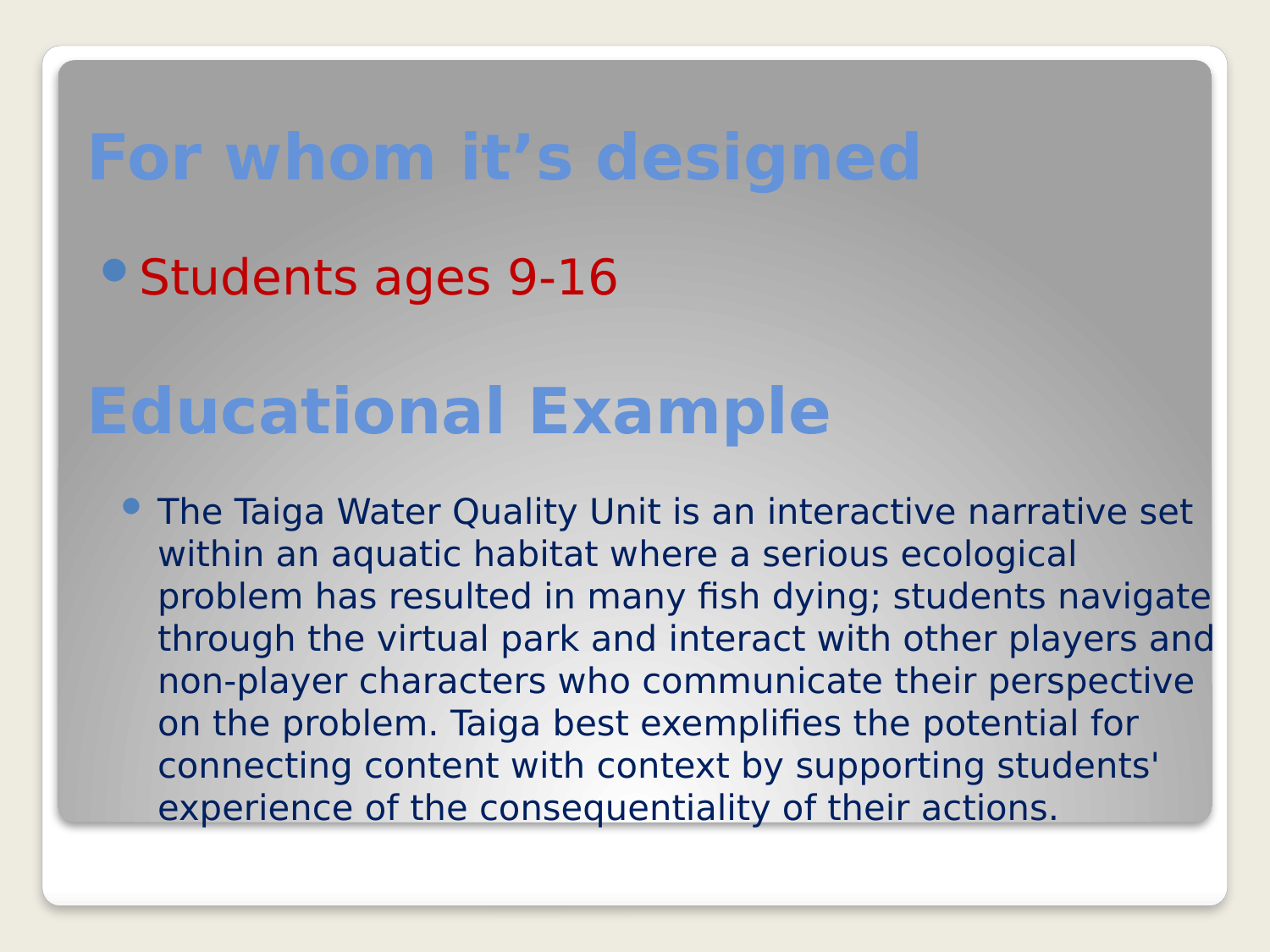

# For whom it’s designed
Students ages 9-16
Educational Example
The Taiga Water Quality Unit is an interactive narrative set within an aquatic habitat where a serious ecological problem has resulted in many fish dying; students navigate through the virtual park and interact with other players and non-player characters who communicate their perspective on the problem. Taiga best exemplifies the potential for connecting content with context by supporting students' experience of the consequentiality of their actions.